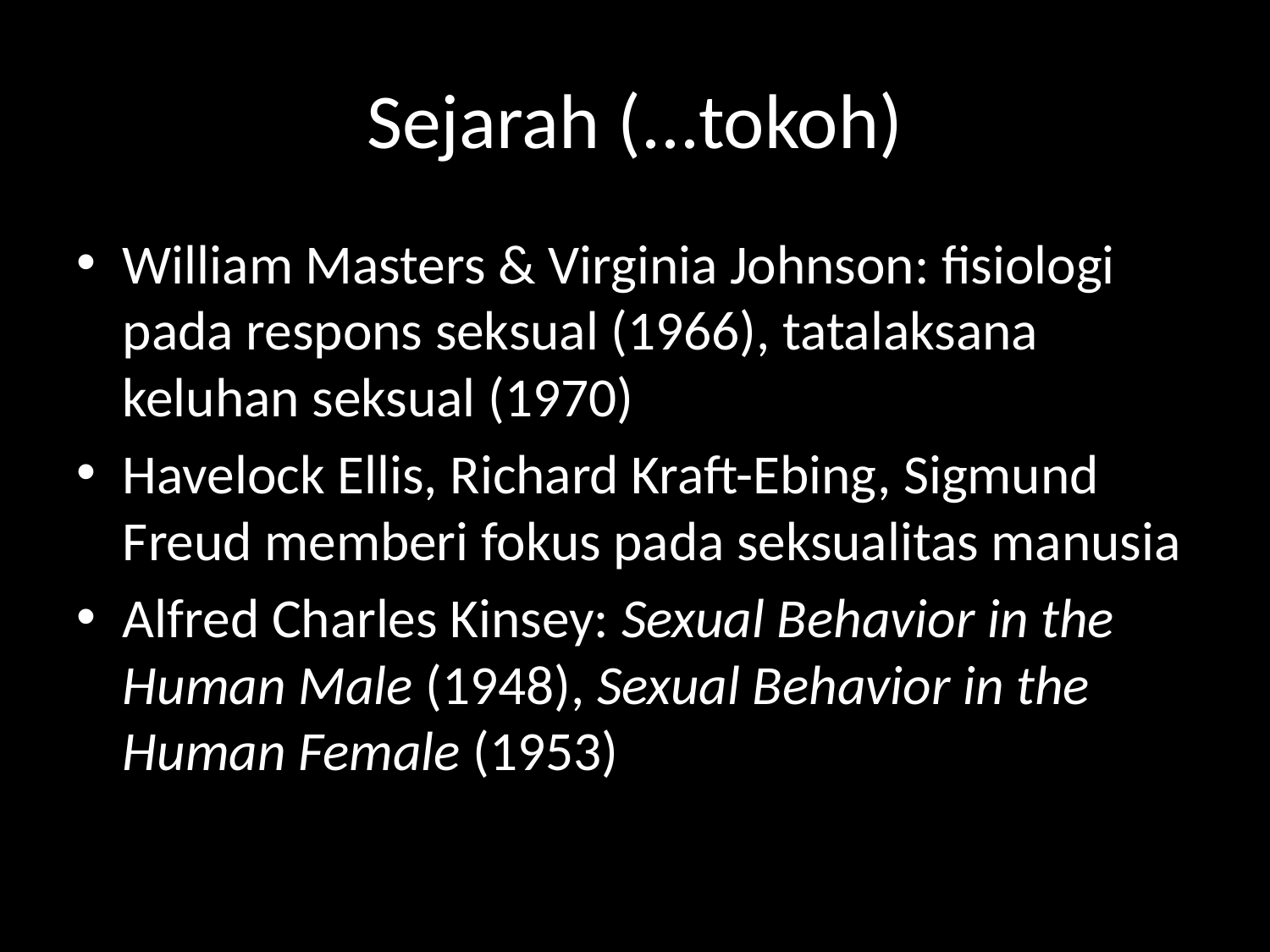

# Sejarah (...tokoh)
William Masters & Virginia Johnson: fisiologi pada respons seksual (1966), tatalaksana keluhan seksual (1970)
Havelock Ellis, Richard Kraft-Ebing, Sigmund Freud memberi fokus pada seksualitas manusia
Alfred Charles Kinsey: Sexual Behavior in the Human Male (1948), Sexual Behavior in the Human Female (1953)